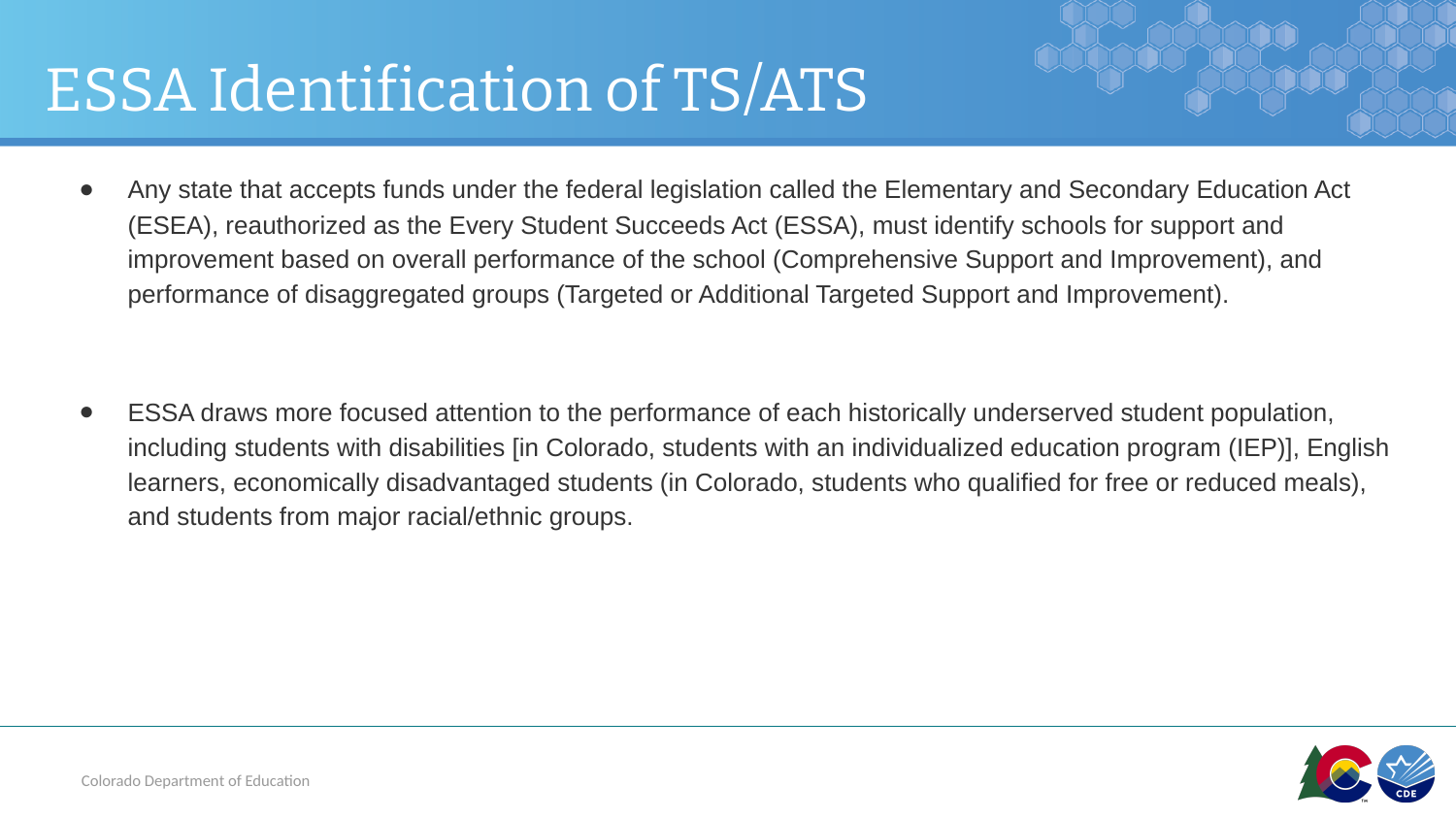

# ESSA Identification of TS/ATS
Any state that accepts funds under the federal legislation called the Elementary and Secondary Education Act (ESEA), reauthorized as the Every Student Succeeds Act (ESSA), must identify schools for support and improvement based on overall performance of the school (Comprehensive Support and Improvement), and performance of disaggregated groups (Targeted or Additional Targeted Support and Improvement).

ESSA draws more focused attention to the performance of each historically underserved student population, including students with disabilities [in Colorado, students with an individualized education program (IEP)], English learners, economically disadvantaged students (in Colorado, students who qualified for free or reduced meals), and students from major racial/ethnic groups.